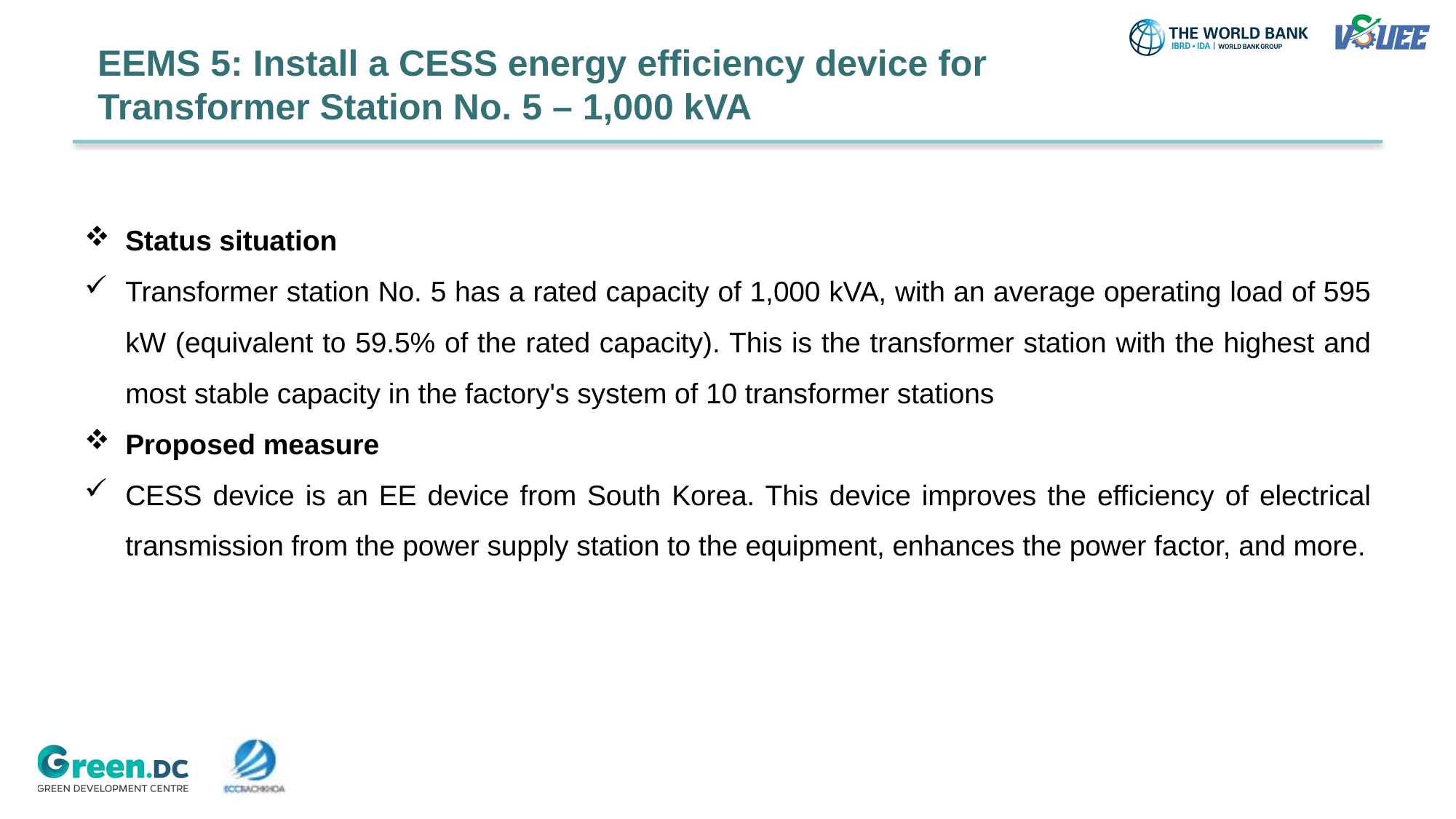

EEMS 5: Install a CESS energy efficiency device for Transformer Station No. 5 – 1,000 kVA
Status situation
Transformer station No. 5 has a rated capacity of 1,000 kVA, with an average operating load of 595 kW (equivalent to 59.5% of the rated capacity). This is the transformer station with the highest and most stable capacity in the factory's system of 10 transformer stations
Proposed measure
CESS device is an EE device from South Korea. This device improves the efficiency of electrical transmission from the power supply station to the equipment, enhances the power factor, and more.